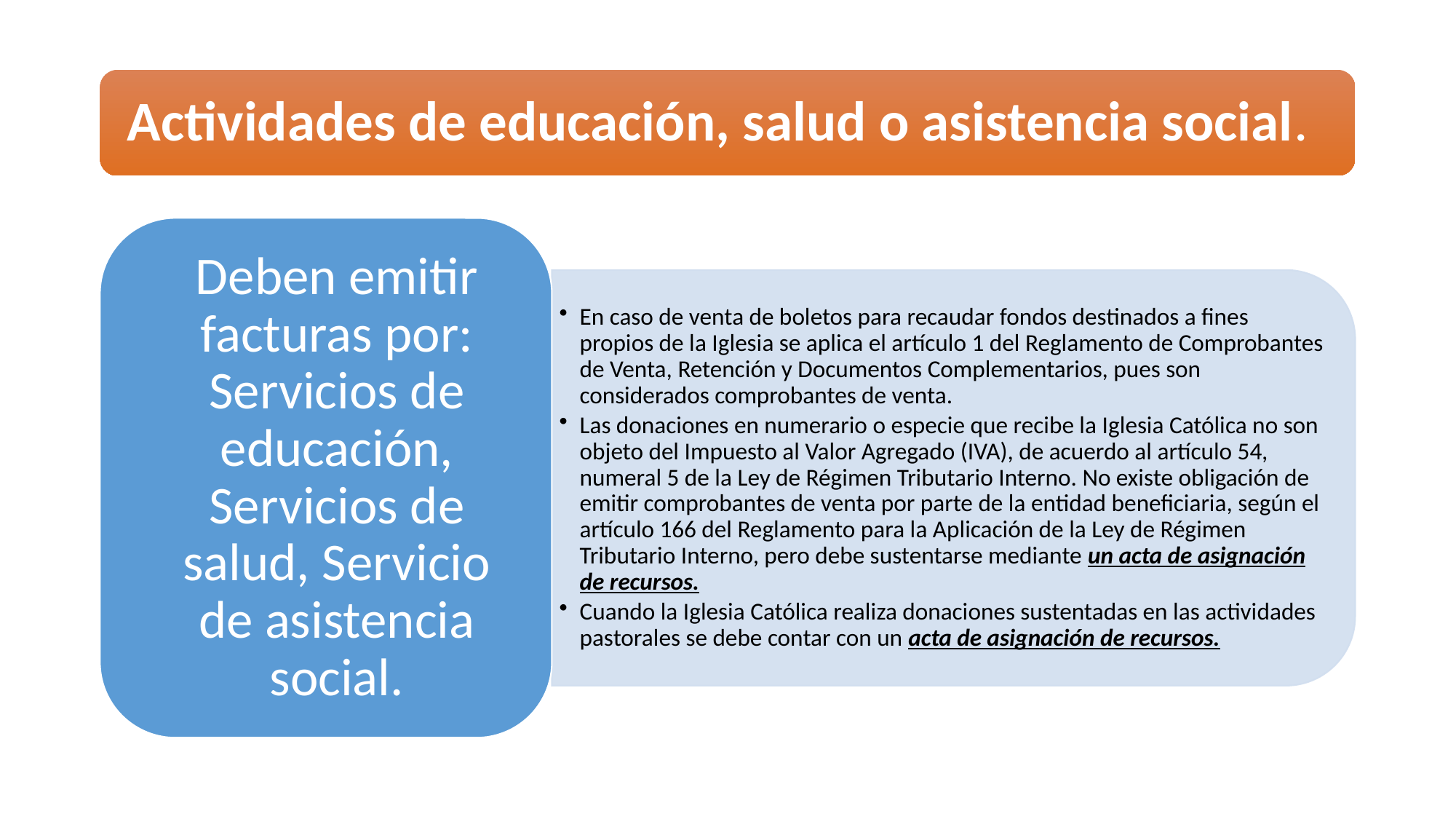

Actividades de educación, salud o asistencia social.
En caso de venta de boletos para recaudar fondos destinados a fines propios de la Iglesia se aplica el artículo 1 del Reglamento de Comprobantes de Venta, Retención y Documentos Complementarios, pues son considerados comprobantes de venta.
Las donaciones en numerario o especie que recibe la Iglesia Católica no son objeto del Impuesto al Valor Agregado (IVA), de acuerdo al artículo 54, numeral 5 de la Ley de Régimen Tributario Interno. No existe obligación de emitir comprobantes de venta por parte de la entidad beneficiaria, según el artículo 166 del Reglamento para la Aplicación de la Ley de Régimen Tributario Interno, pero debe sustentarse mediante un acta de asignación de recursos.
Cuando la Iglesia Católica realiza donaciones sustentadas en las actividades pastorales se debe contar con un acta de asignación de recursos.
Deben emitir facturas por: Servicios de educación, Servicios de salud, Servicio de asistencia social.